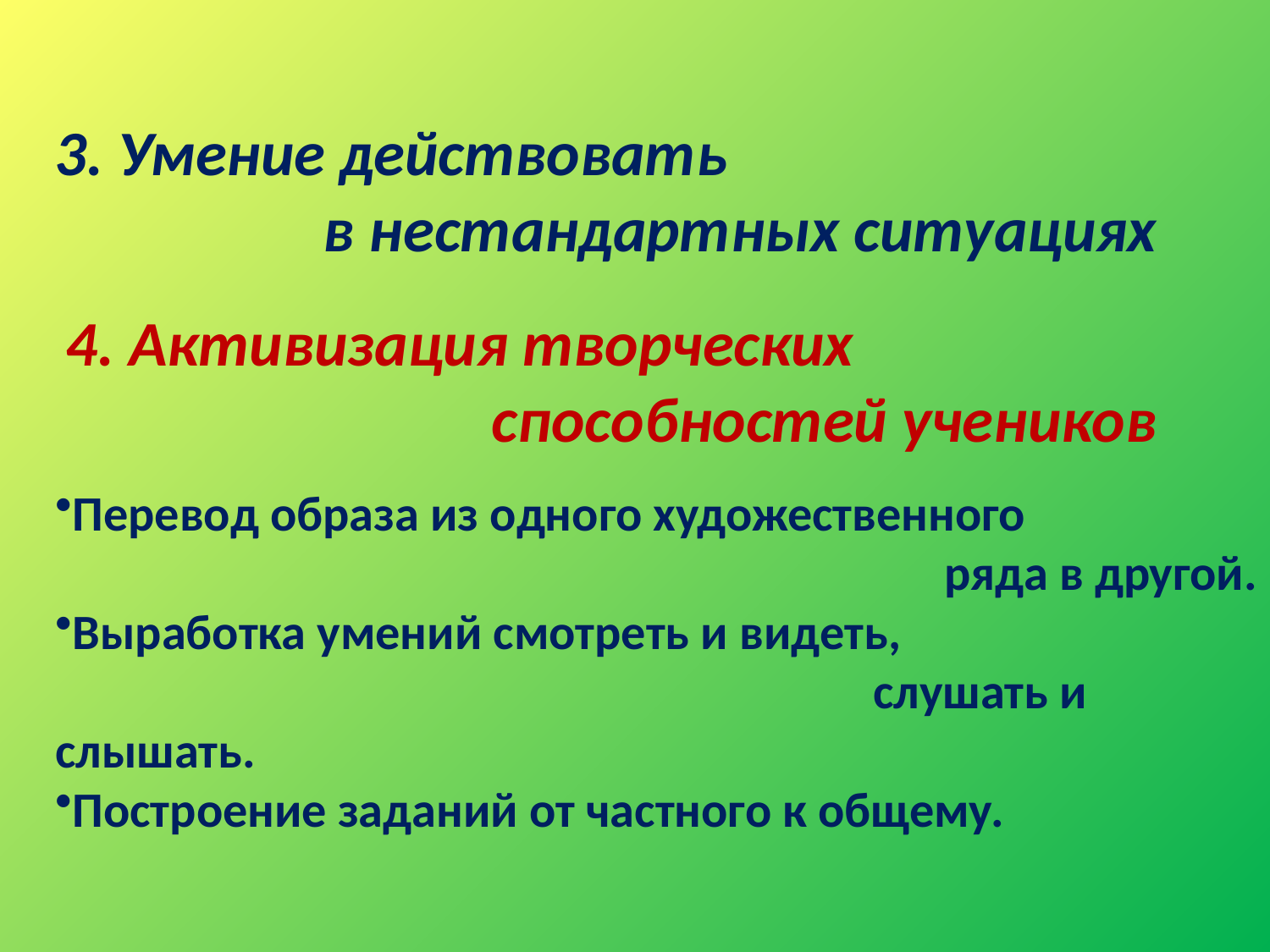

3. Умение действовать
		 в нестандартных ситуациях
4. Активизация творческих 	        					            способностей учеников
Перевод образа из одного художественного
							ряда в другой.
Выработка умений смотреть и видеть,
						     слушать и слышать.
Построение заданий от частного к общему.